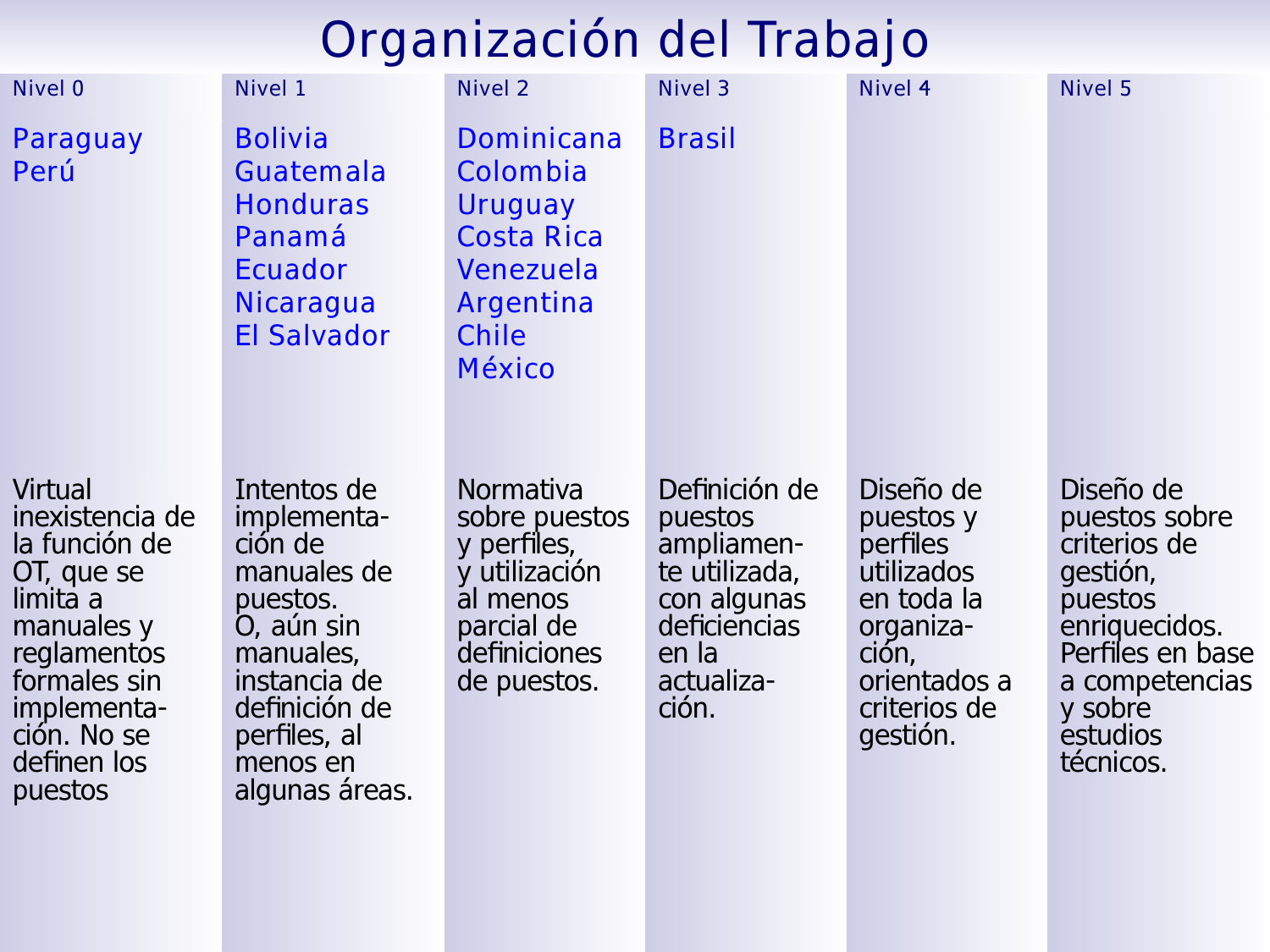

# Organización del Trabajo
| Nivel 0 | Nivel 1 | Nivel 2 | Nivel 3 | Nivel 4 | Nivel 5 |
| --- | --- | --- | --- | --- | --- |
| Paraguay Perú | Bolivia Guatemala Honduras Panamá Ecuador Nicaragua El Salvador | Dominicana Colombia Uruguay Costa Rica Venezuela Argentina Chile México | Brasil |  |  |
| Virtual inexistencia de la función de OT, que se limita a manuales y reglamentos formales sin implementa-ción. No se definen los puestos | Intentos de implementa-ción de manuales de puestos. O, aún sin manuales, instancia de definición de perfiles, al menos en algunas áreas. | Normativa sobre puestos y perfiles, y utilización al menos parcial de definiciones de puestos. | Definición de puestos ampliamen- te utilizada, con algunas deficiencias en la actualiza-ción. | Diseño de puestos y perfiles utilizados en toda la organiza- ción, orientados a criterios de gestión. | Diseño de puestos sobre criterios de gestión, puestos enriquecidos. Perfiles en base a competencias y sobre estudios técnicos. |